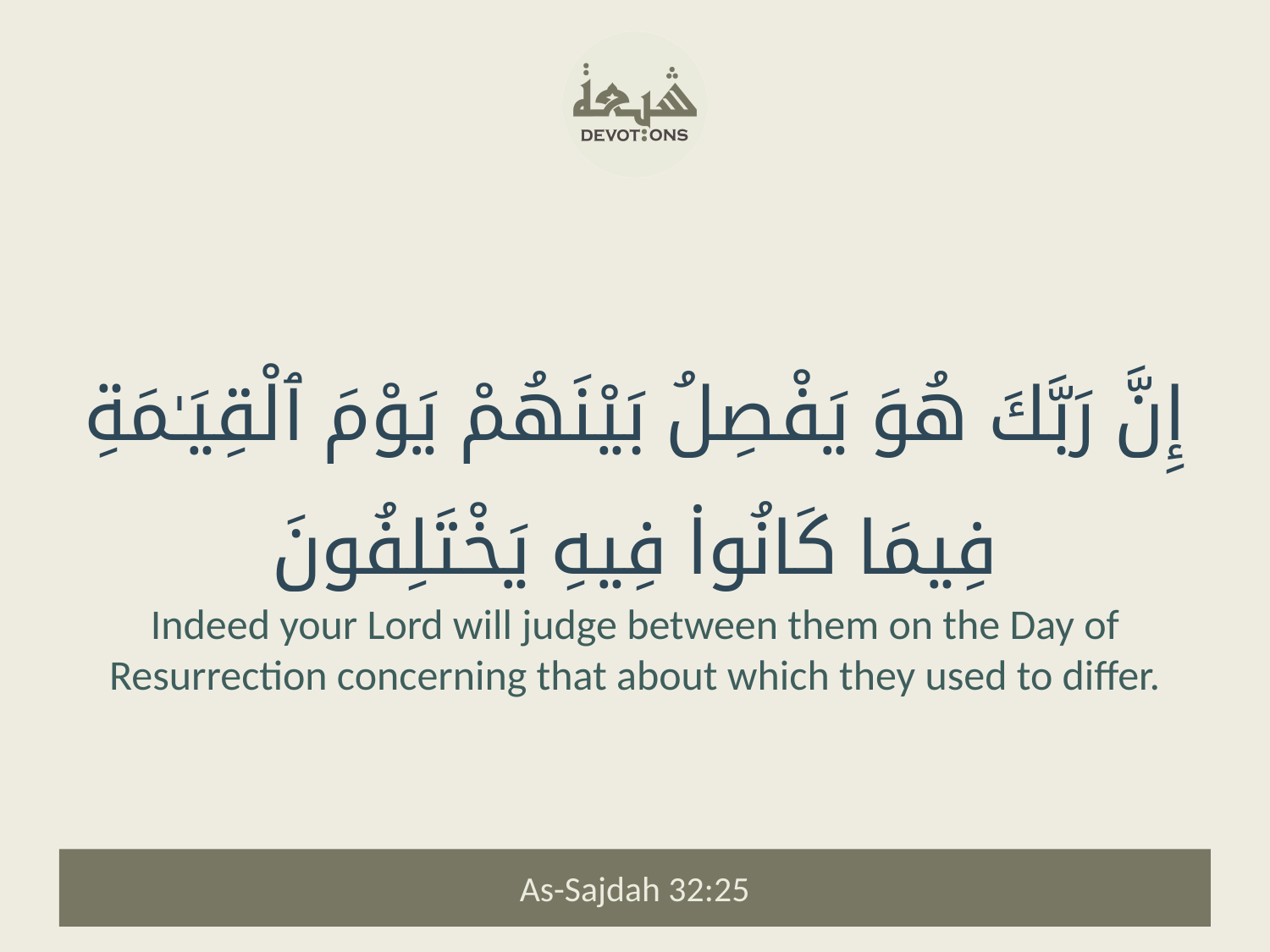

إِنَّ رَبَّكَ هُوَ يَفْصِلُ بَيْنَهُمْ يَوْمَ ٱلْقِيَـٰمَةِ فِيمَا كَانُوا۟ فِيهِ يَخْتَلِفُونَ
Indeed your Lord will judge between them on the Day of Resurrection concerning that about which they used to differ.
As-Sajdah 32:25